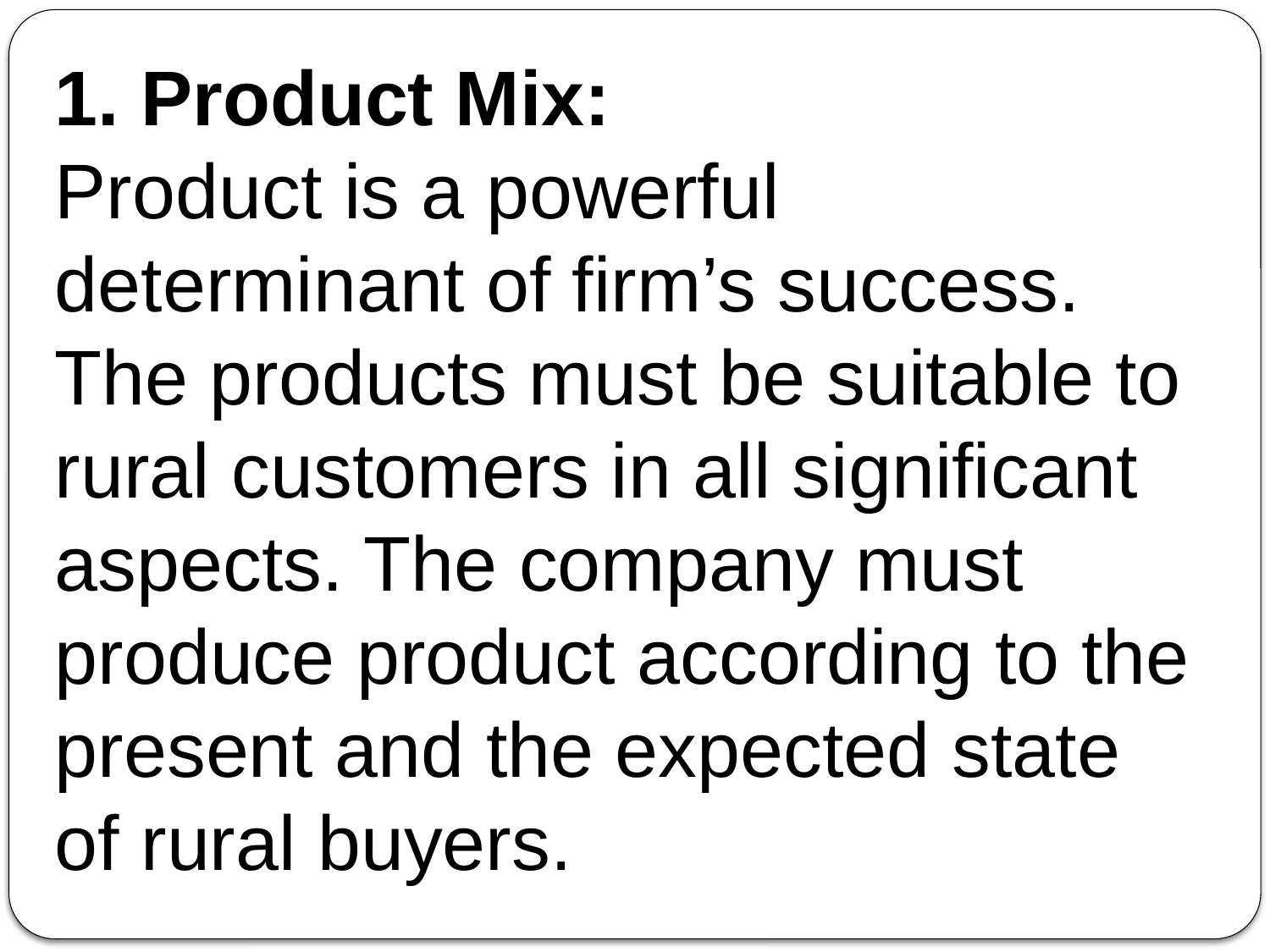

1. Product Mix:
Product is a powerful determinant of firm’s success. The products must be suitable to rural customers in all significant aspects. The company must produce product according to the present and the expected state of rural buyers.